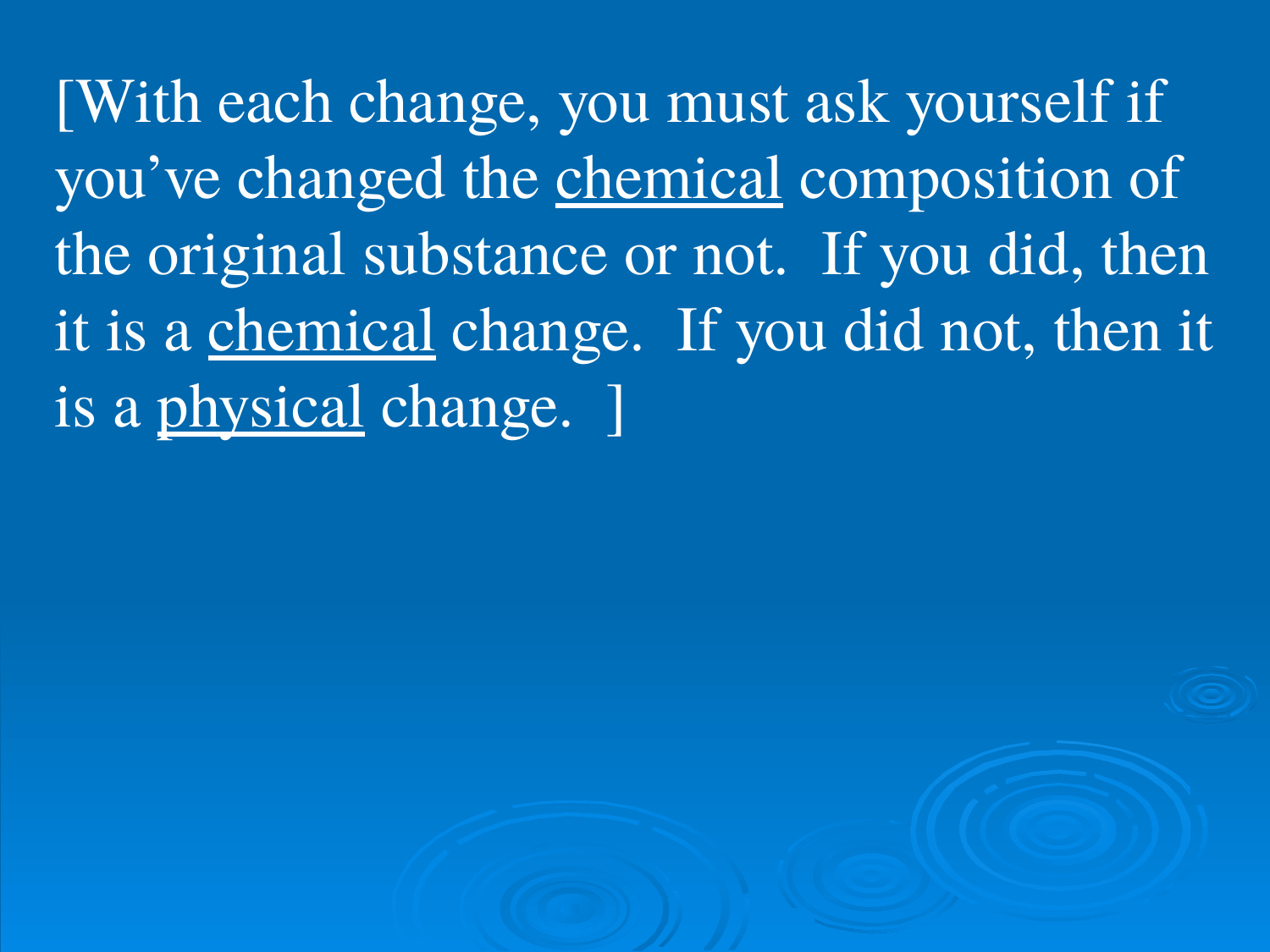

[With each change, you must ask yourself if you’ve changed the chemical composition of the original substance or not.  If you did, then it is a chemical change.  If you did not, then it is a physical change.  ]